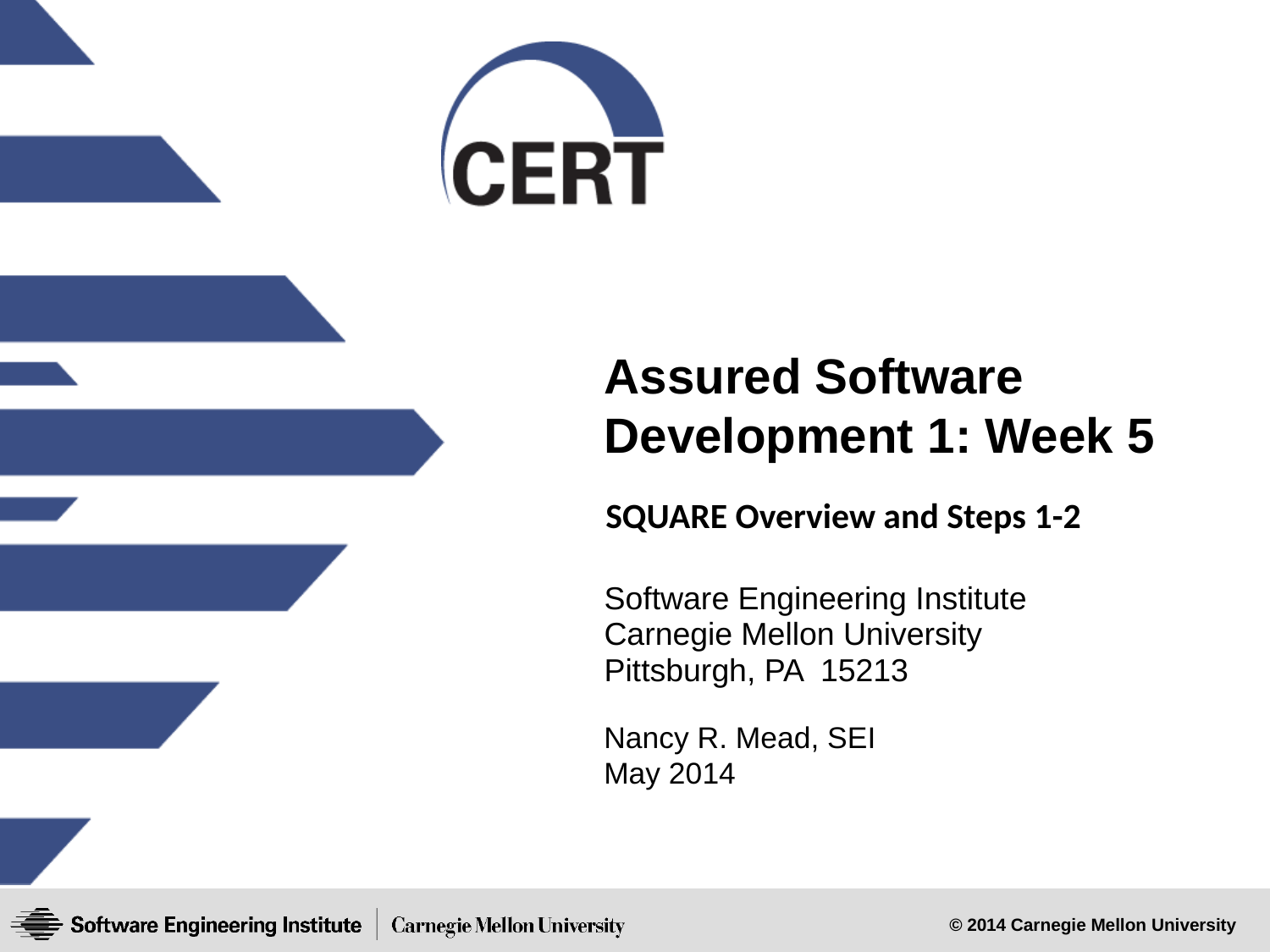

Assured Software Development 1: Week 5
SQUARE Overview and Steps 1-2
Nancy R. Mead, SEI
May 2014